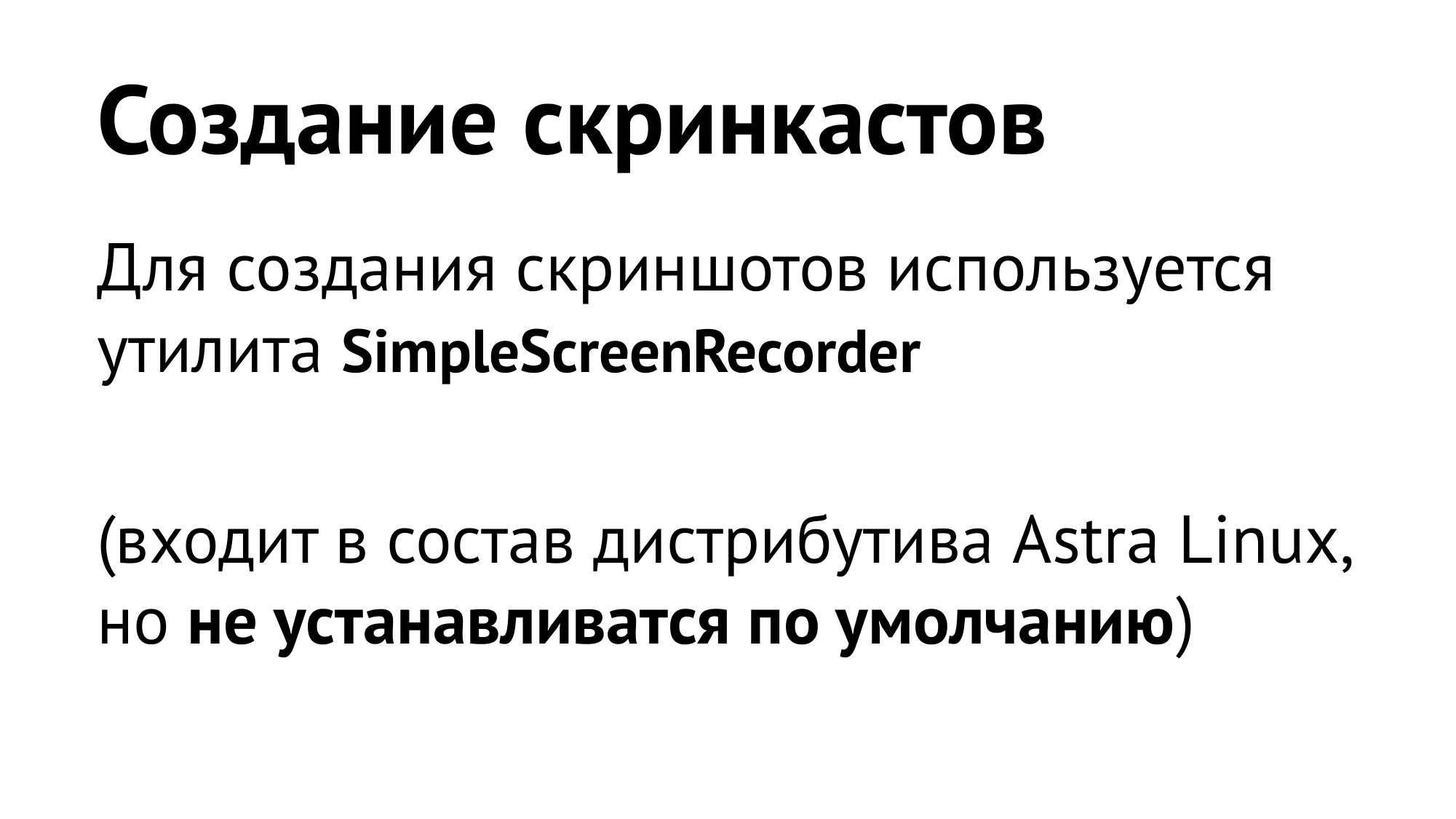

# Создание скринкастов
Для создания скриншотов используется утилита SimpleScreenRecorder

(входит в состав дистрибутива Astra Linux, но не устанавливатся по умолчанию)